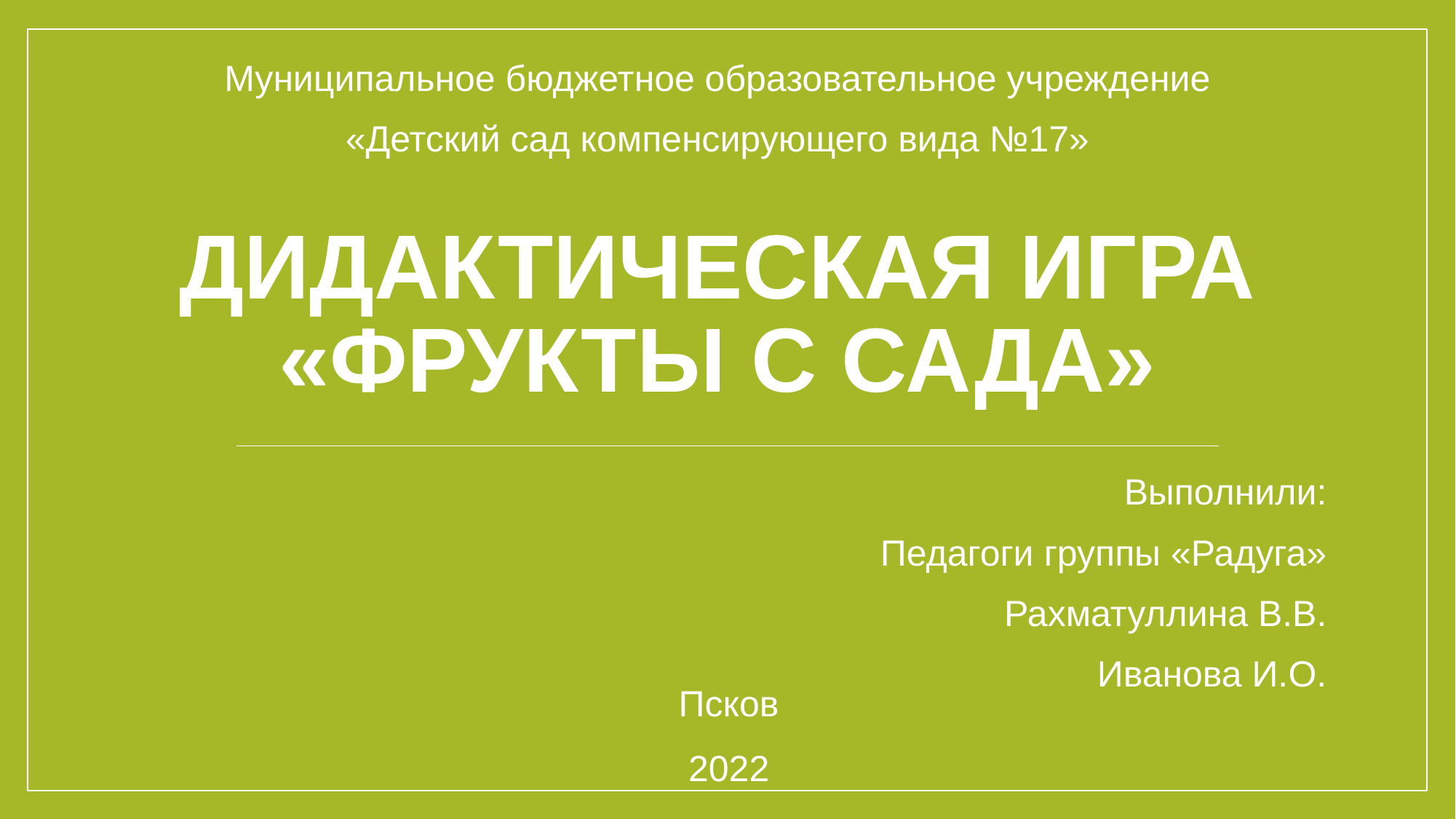

Муниципальное бюджетное образовательное учреждение
«Детский сад компенсирующего вида №17»
# Дидактическая игра «Фрукты с сада»
Выполнили:
Педагоги группы «Радуга»
Рахматуллина В.В.
Иванова И.О.
Псков
2022